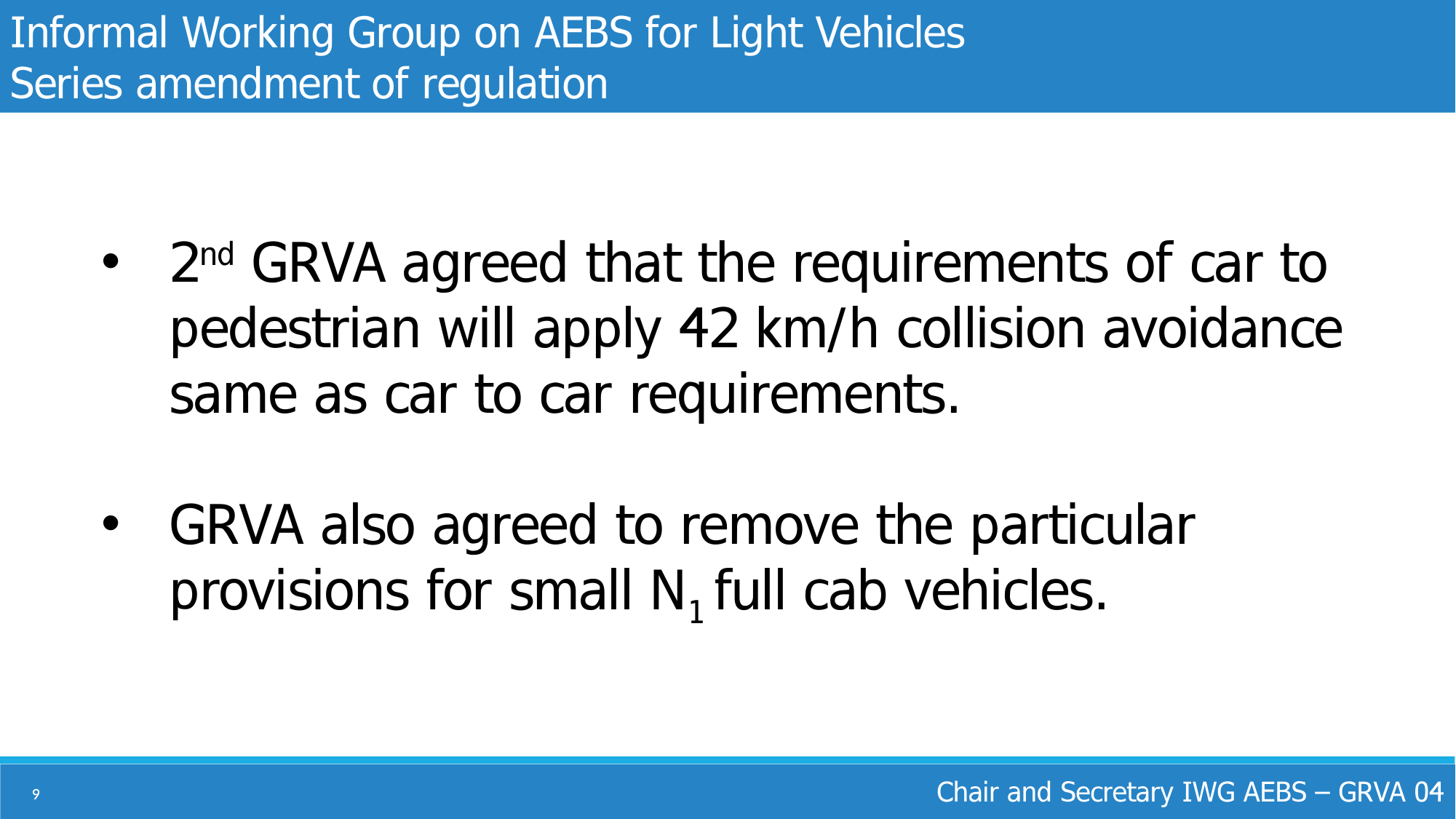

Informal Working Group on AEBS for Light Vehicles
Series amendment of regulation
2nd GRVA agreed that the requirements of car to pedestrian will apply 42 km/h collision avoidance same as car to car requirements.

GRVA also agreed to remove the particular provisions for small N1 full cab vehicles.
Chair and Secretary IWG AEBS – GRVA 04
9
9